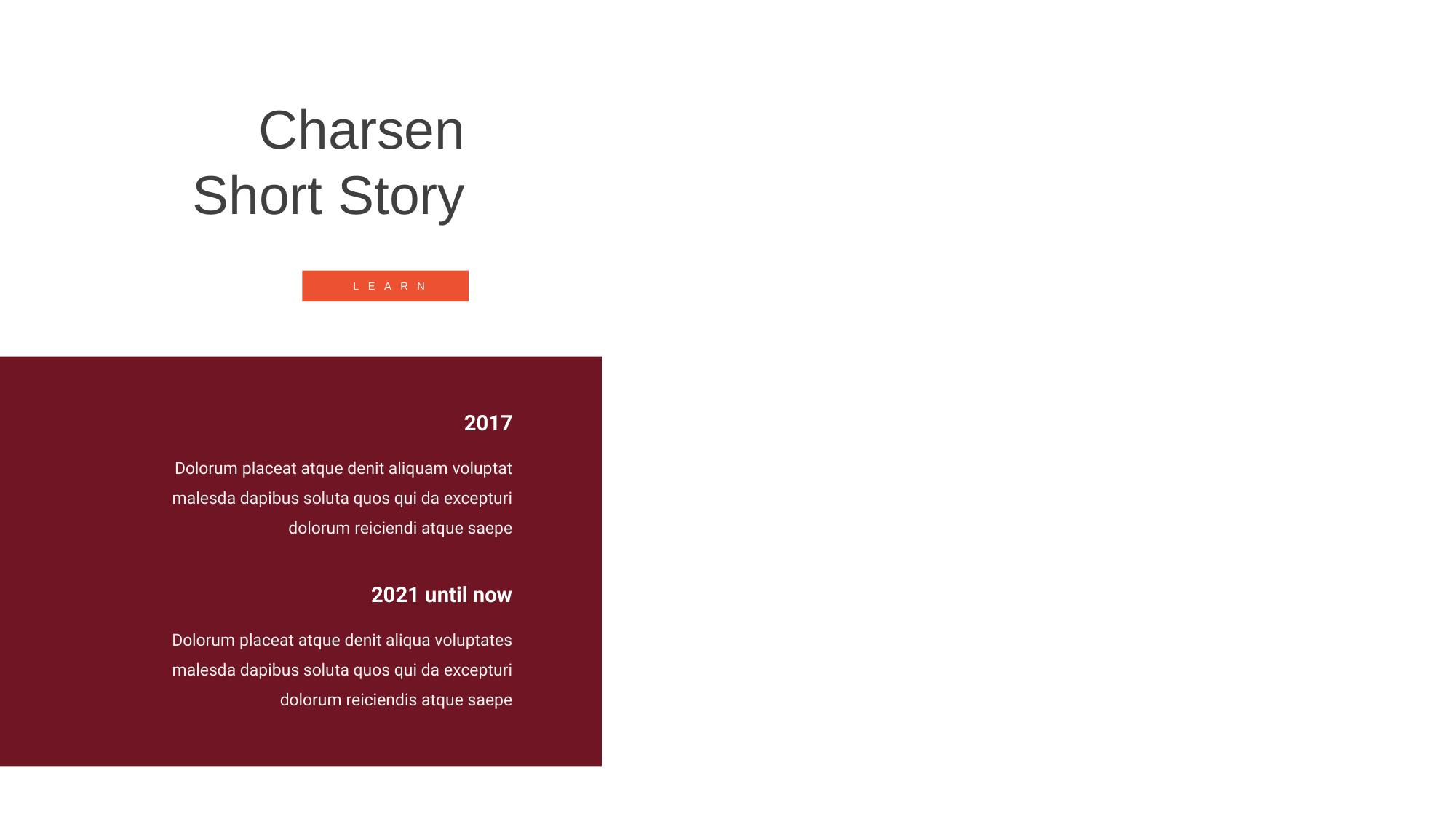

Charsen
Short Story

LEARN

2017
Dolorum placeat atque denit aliquam voluptat malesda dapibus soluta quos qui da excepturi dolorum reiciendi atque saepe
2021 until now
Dolorum placeat atque denit aliqua voluptates malesda dapibus soluta quos qui da excepturi dolorum reiciendis atque saepe